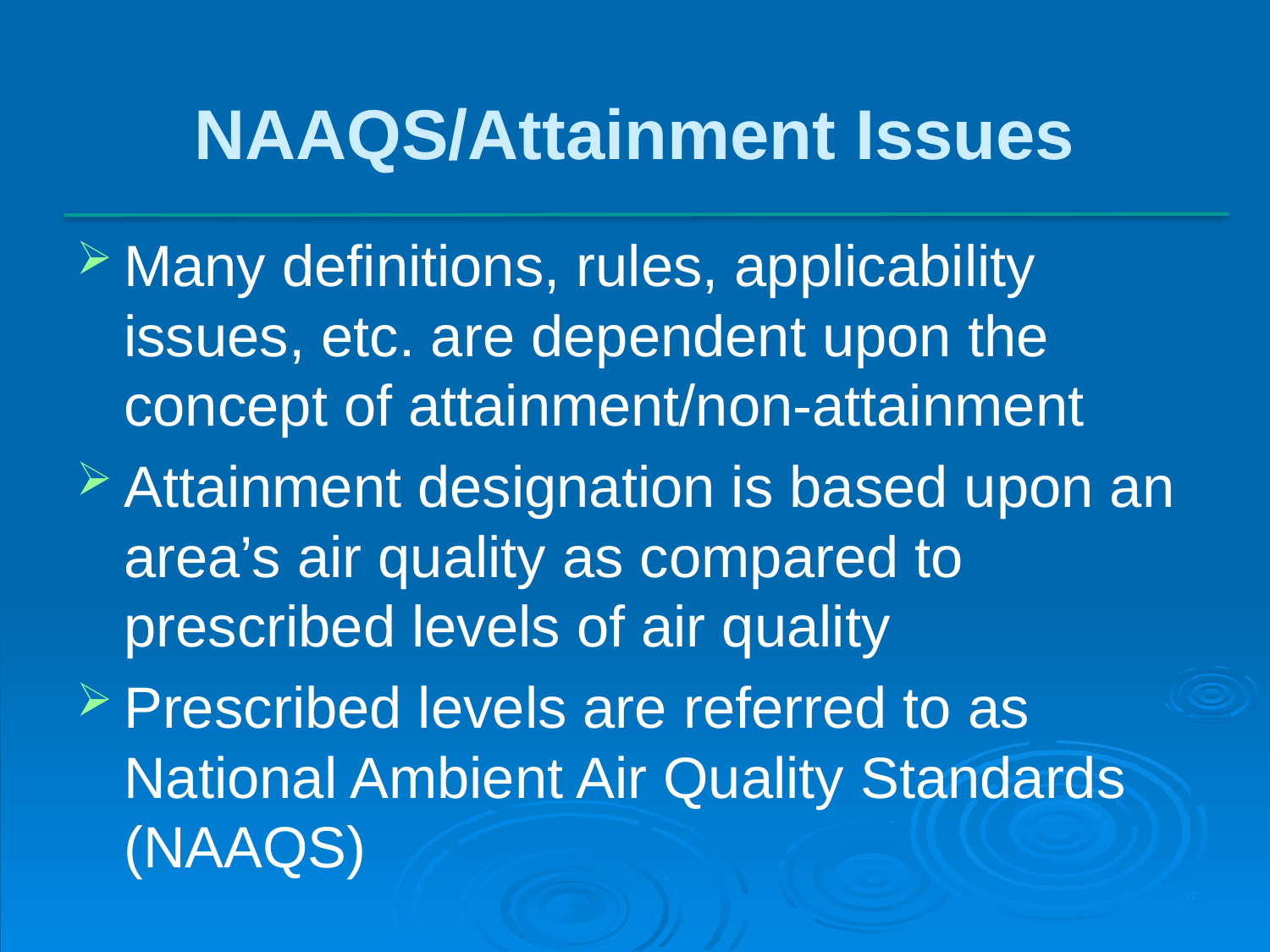

Many definitions, rules, applicability issues, etc. are dependent upon the concept of attainment/non-attainment
Attainment designation is based upon an area’s air quality as compared to prescribed levels of air quality
Prescribed levels are referred to as National Ambient Air Quality Standards (NAAQS)

NAAQS/Attainment Issues

25